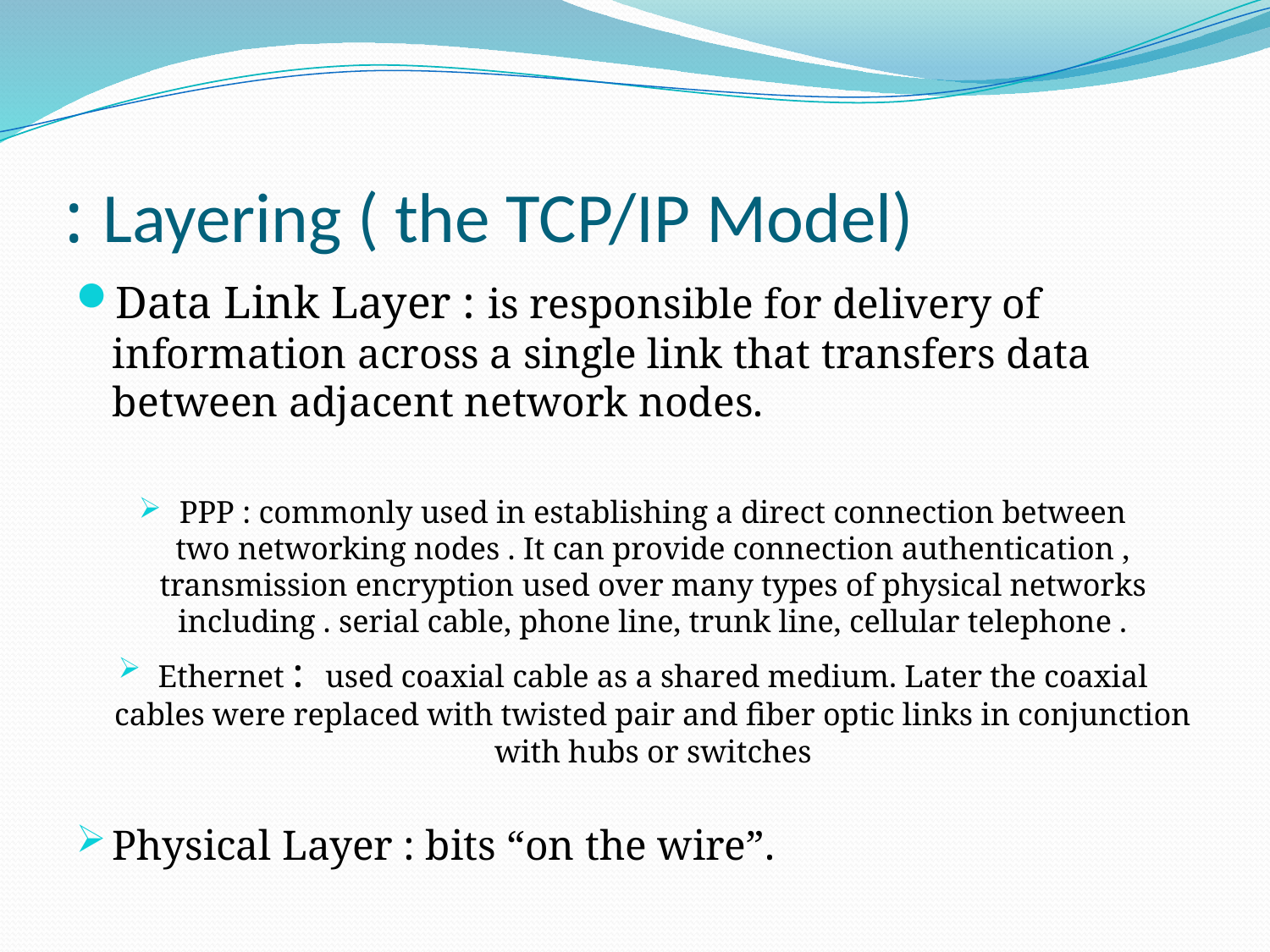

# Layering ( the TCP/IP Model) :
Data Link Layer : is responsible for delivery of information across a single link that transfers data between adjacent network nodes.

PPP : commonly used in establishing a direct connection between two networking nodes . It can provide connection authentication , transmission encryption used over many types of physical networks including . serial cable, phone line, trunk line, cellular telephone .
Ethernet :  used coaxial cable as a shared medium. Later the coaxial cables were replaced with twisted pair and fiber optic links in conjunction with hubs or switches

Physical Layer : bits “on the wire”.